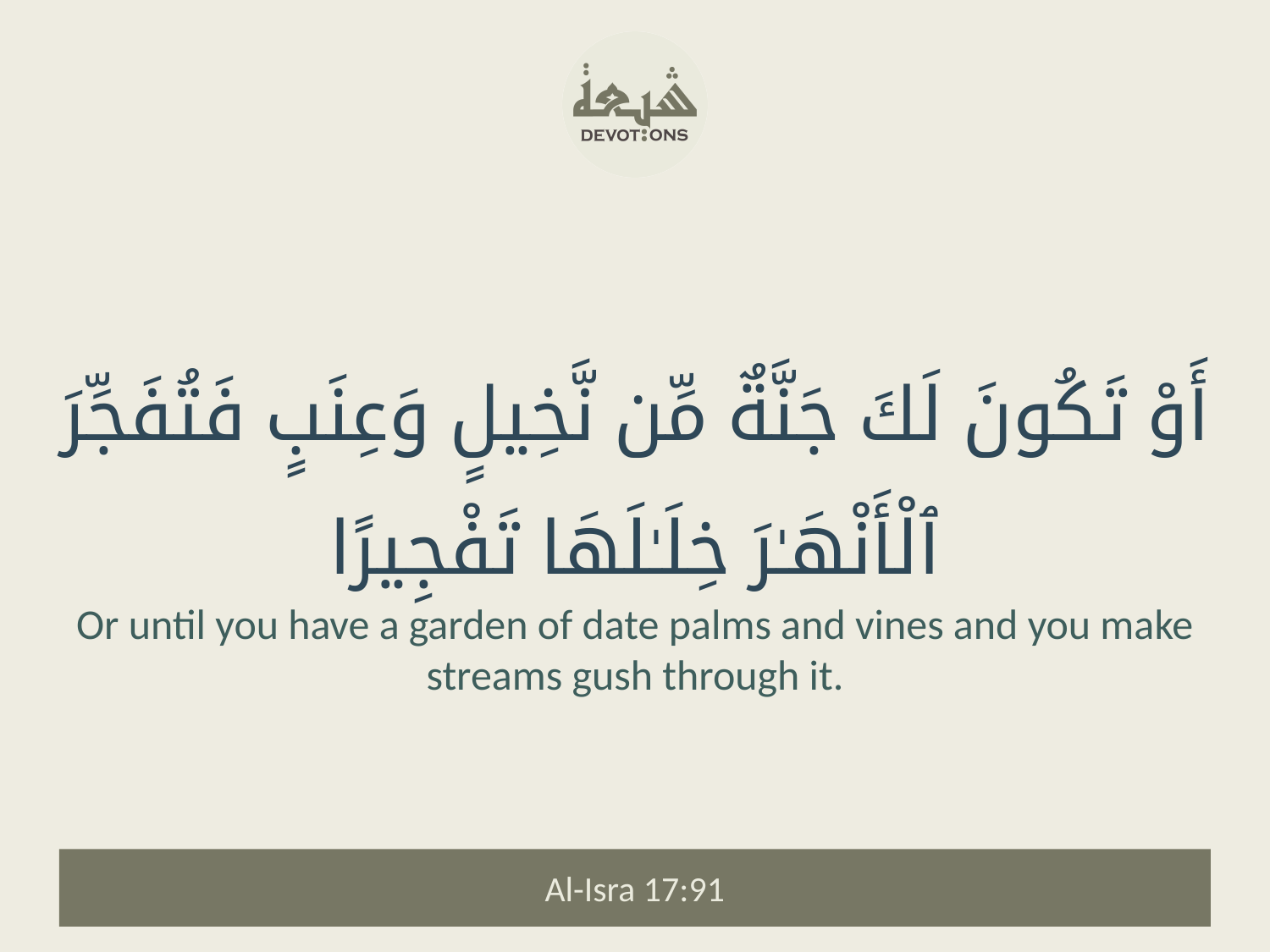

أَوْ تَكُونَ لَكَ جَنَّةٌ مِّن نَّخِيلٍ وَعِنَبٍ فَتُفَجِّرَ ٱلْأَنْهَـٰرَ خِلَـٰلَهَا تَفْجِيرًا
Or until you have a garden of date palms and vines and you make streams gush through it.
Al-Isra 17:91